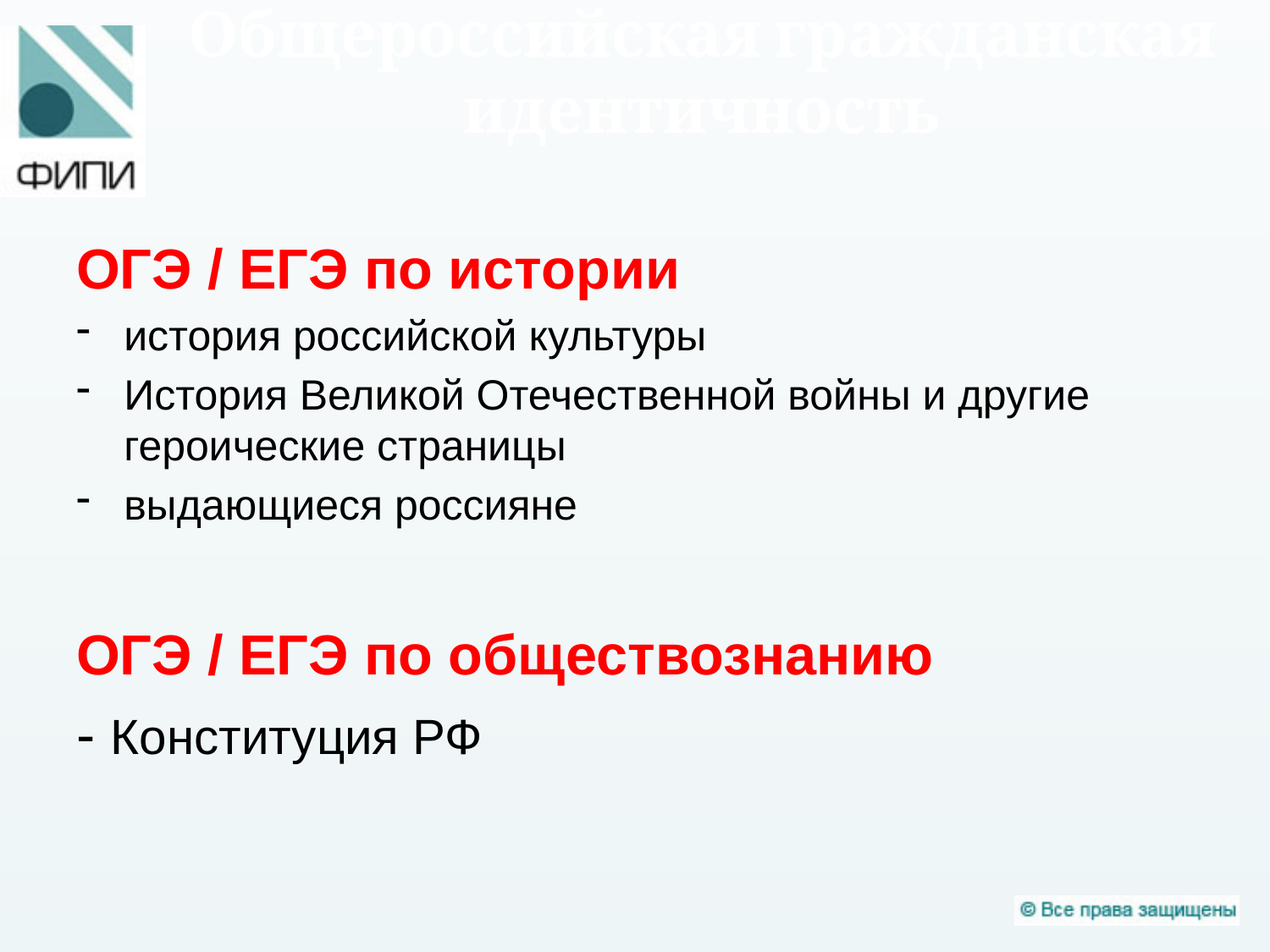

# Общероссийская гражданская идентичность
ОГЭ / ЕГЭ по истории
история российской культуры
История Великой Отечественной войны и другие героические страницы
выдающиеся россияне

ОГЭ / ЕГЭ по обществознанию
- Конституция РФ